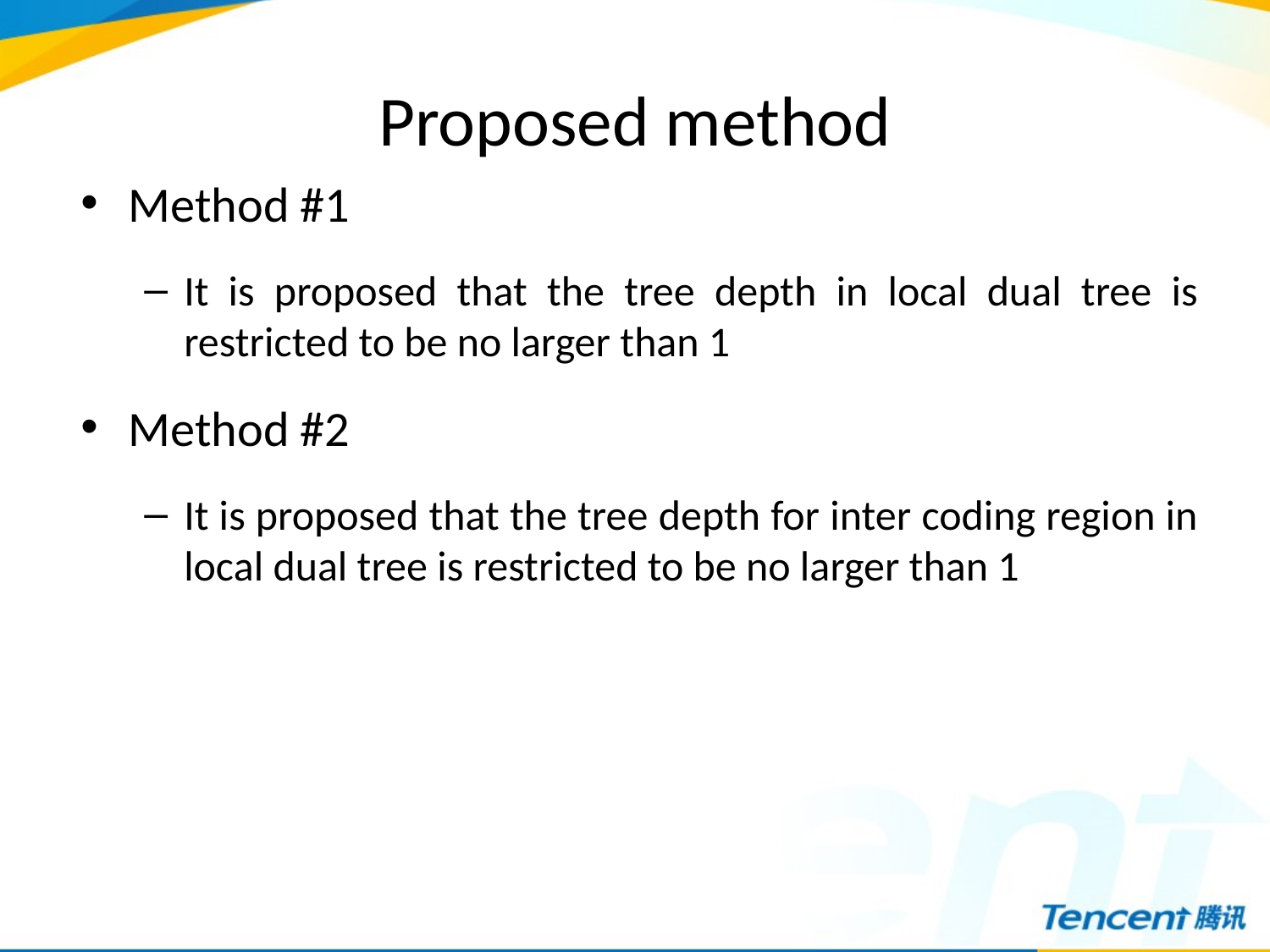

# Proposed method
Method #1
It is proposed that the tree depth in local dual tree is restricted to be no larger than 1
Method #2
It is proposed that the tree depth for inter coding region in local dual tree is restricted to be no larger than 1